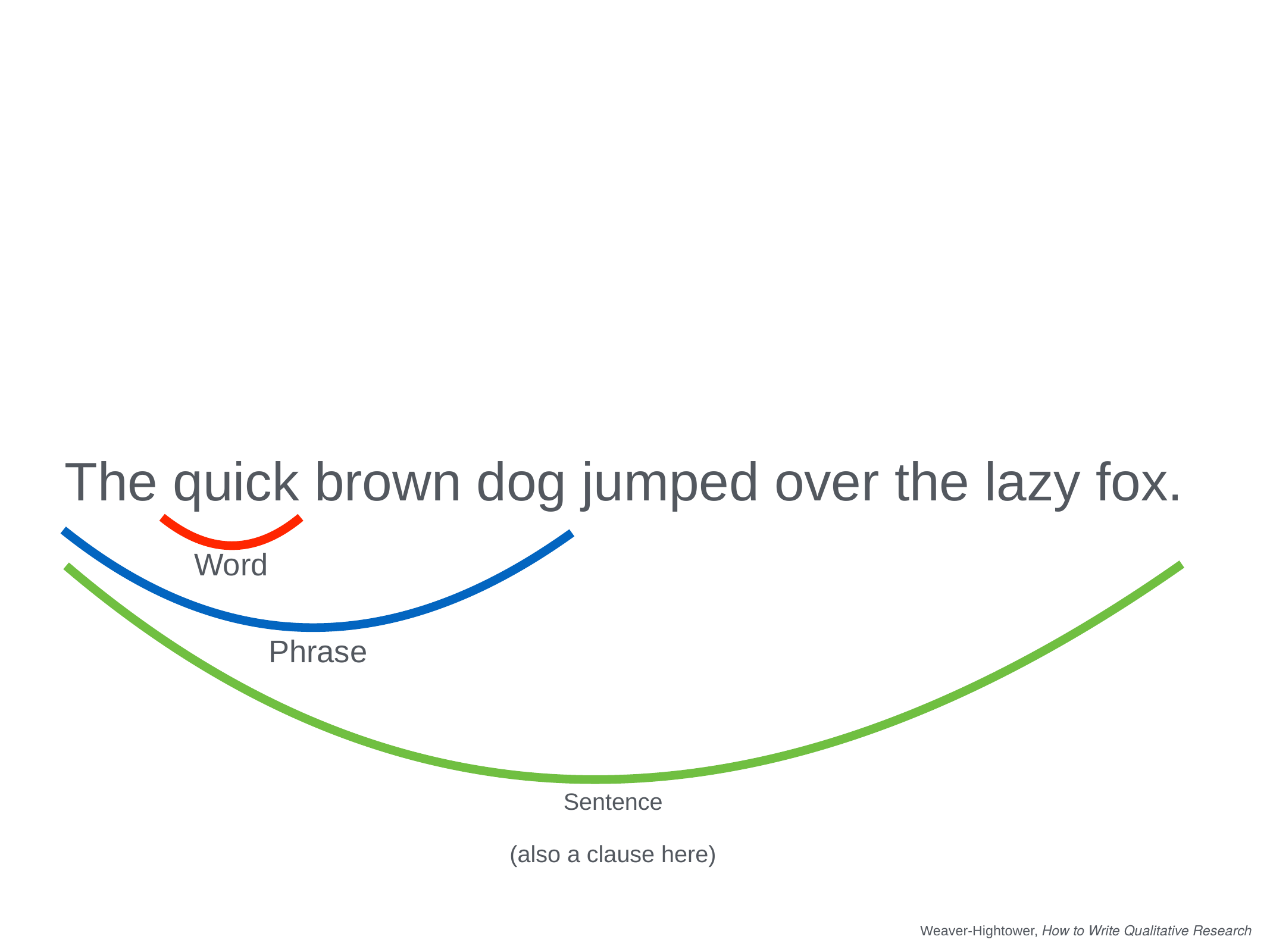

The quick brown dog jumped over the lazy fox.

Word

Phrase
Sentence
(also a clause here)